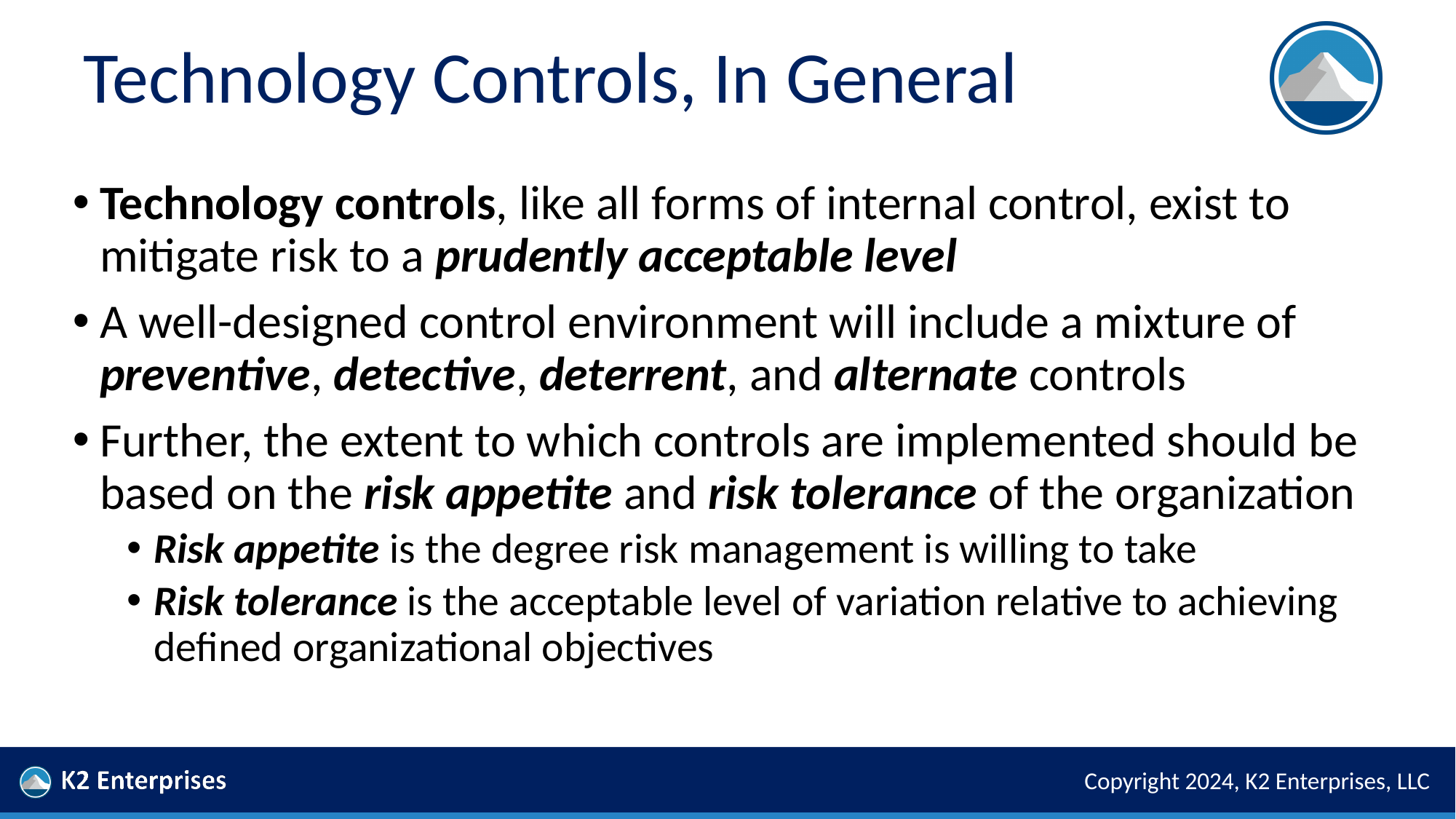

# Technology Controls, In General
Technology controls, like all forms of internal control, exist to mitigate risk to a prudently acceptable level
A well-designed control environment will include a mixture of preventive, detective, deterrent, and alternate controls
Further, the extent to which controls are implemented should be based on the risk appetite and risk tolerance of the organization
Risk appetite is the degree risk management is willing to take
Risk tolerance is the acceptable level of variation relative to achieving defined organizational objectives